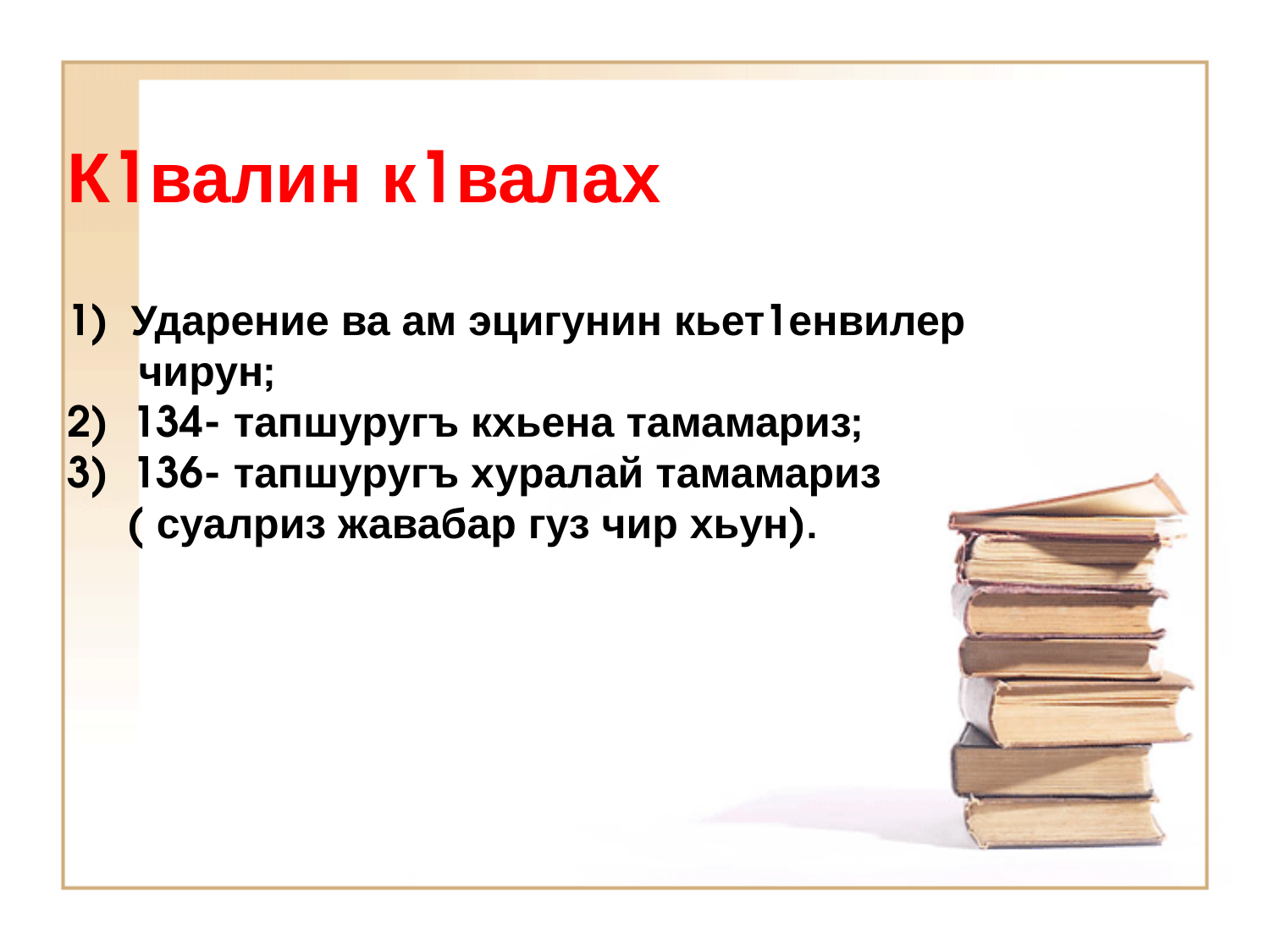

К1валин к1валах

Ударение ва ам эцигунин кьет1енвилер
      чирун;
2)  134- тапшуругъ кхьена тамамариз;
3)  136- тапшуругъ хуралай тамамариз
     ( суалриз жавабар гуз чир хьун).